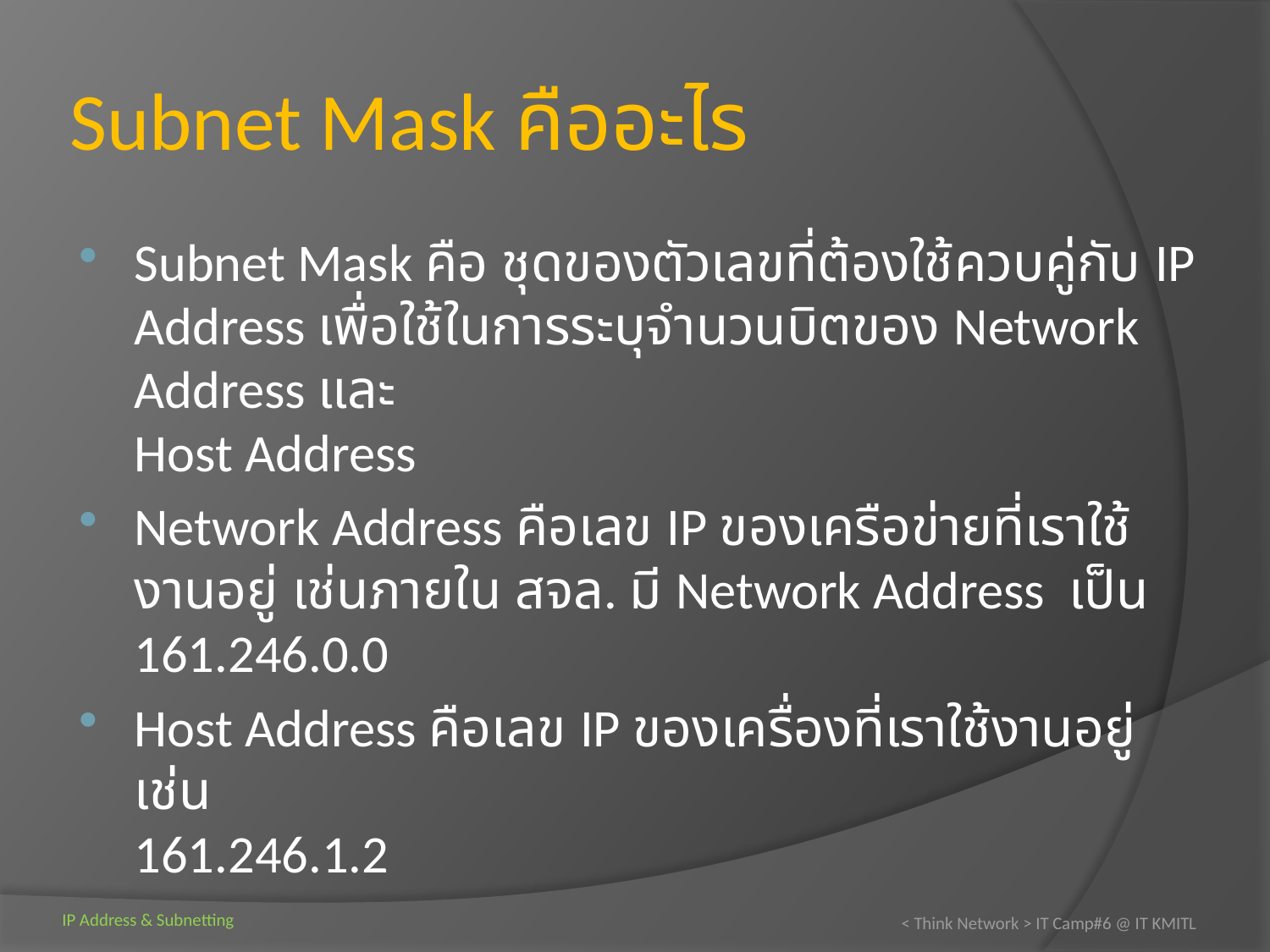

# Subnet Mask คืออะไร
Subnet Mask คือ ชุดของตัวเลขที่ต้องใช้ควบคู่กับ IP Address เพื่อใช้ในการระบุจำนวนบิตของ Network Address และ
Host Address
Network Address คือเลข IP ของเครือข่ายที่เราใช้งานอยู่ เช่นภายใน สจล. มี Network Address  เป็น 161.246.0.0
Host Address คือเลข IP ของเครื่องที่เราใช้งานอยู่ เช่น
161.246.1.2

< Think Network > IT Camp#6 @ IT KMITL